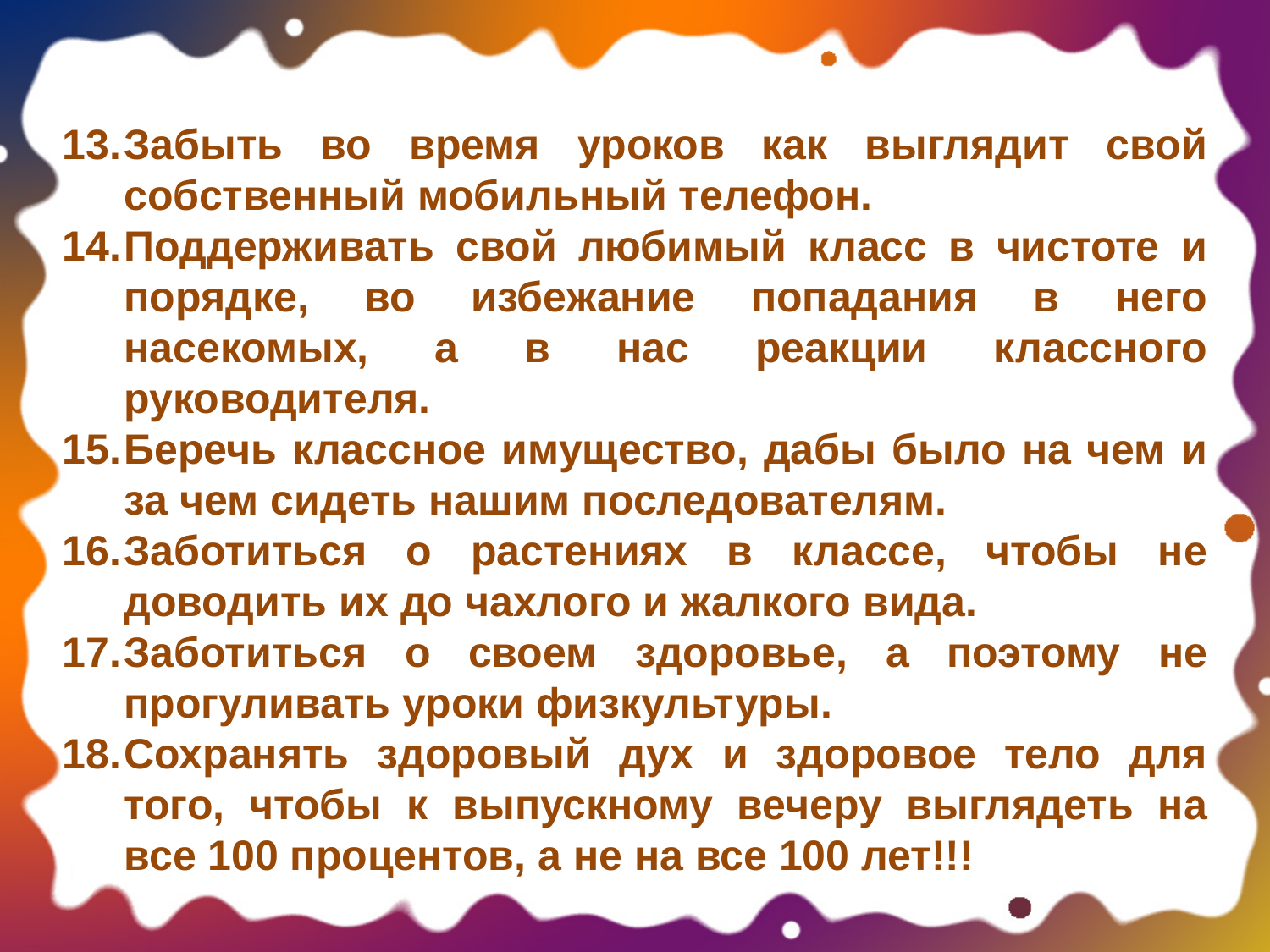

Забыть во время уроков как выглядит свой собственный мобильный телефон.
Поддерживать свой любимый класс в чистоте и порядке, во избежание попадания в него насекомых, а в нас реакции классного руководителя.
Беречь классное имущество, дабы было на чем и за чем сидеть нашим последователям.
Заботиться о растениях в классе, чтобы не доводить их до чахлого и жалкого вида.
Заботиться о своем здоровье, а поэтому не прогуливать уроки физкультуры.
Сохранять здоровый дух и здоровое тело для того, чтобы к выпускному вечеру выглядеть на все 100 процентов, а не на все 100 лет!!!